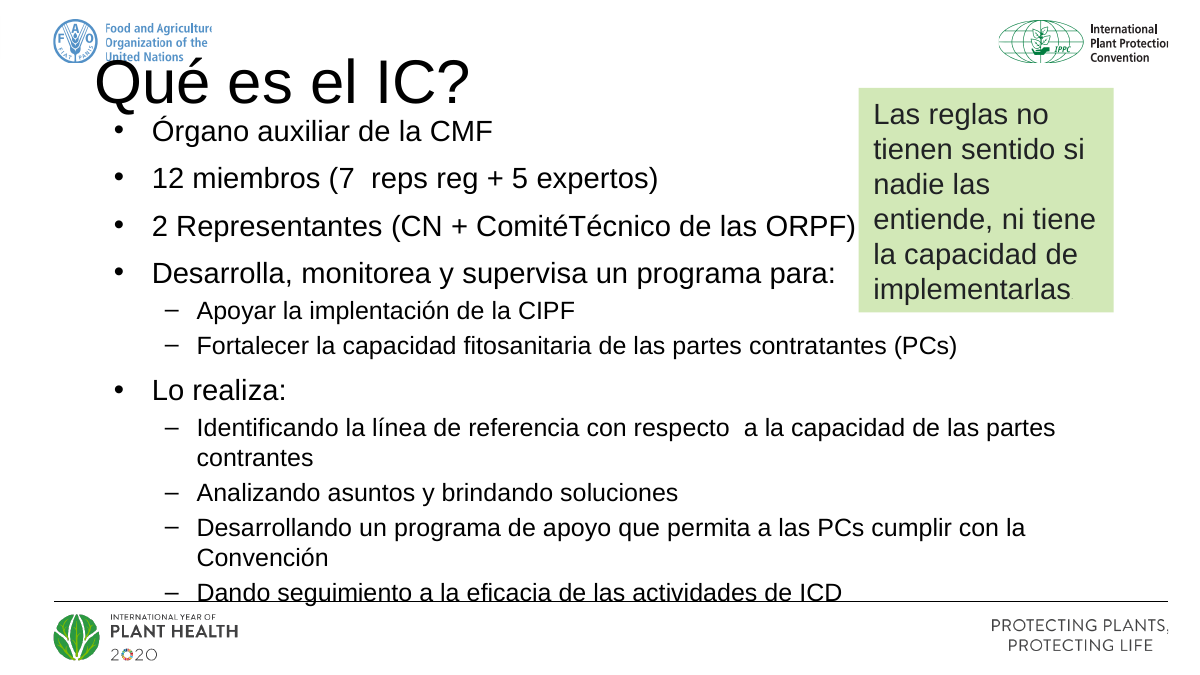

# Qué es el IC?
Las reglas no tienen sentido si nadie las entiende, ni tiene la capacidad de implementarlas s
Órgano auxiliar de la CMF
12 miembros (7  reps reg + 5 expertos)
2 Representantes (CN + ComitéTécnico de las ORPF)
Desarrolla, monitorea y supervisa un programa para:
Apoyar la implentación de la CIPF
Fortalecer la capacidad fitosanitaria de las partes contratantes (PCs)
Lo realiza:
Identificando la línea de referencia con respecto  a la capacidad de las partes contrantes
Analizando asuntos y brindando soluciones
Desarrollando un programa de apoyo que permita a las PCs cumplir con la Convención
Dando seguimiento a la eficacia de las actividades de ICD